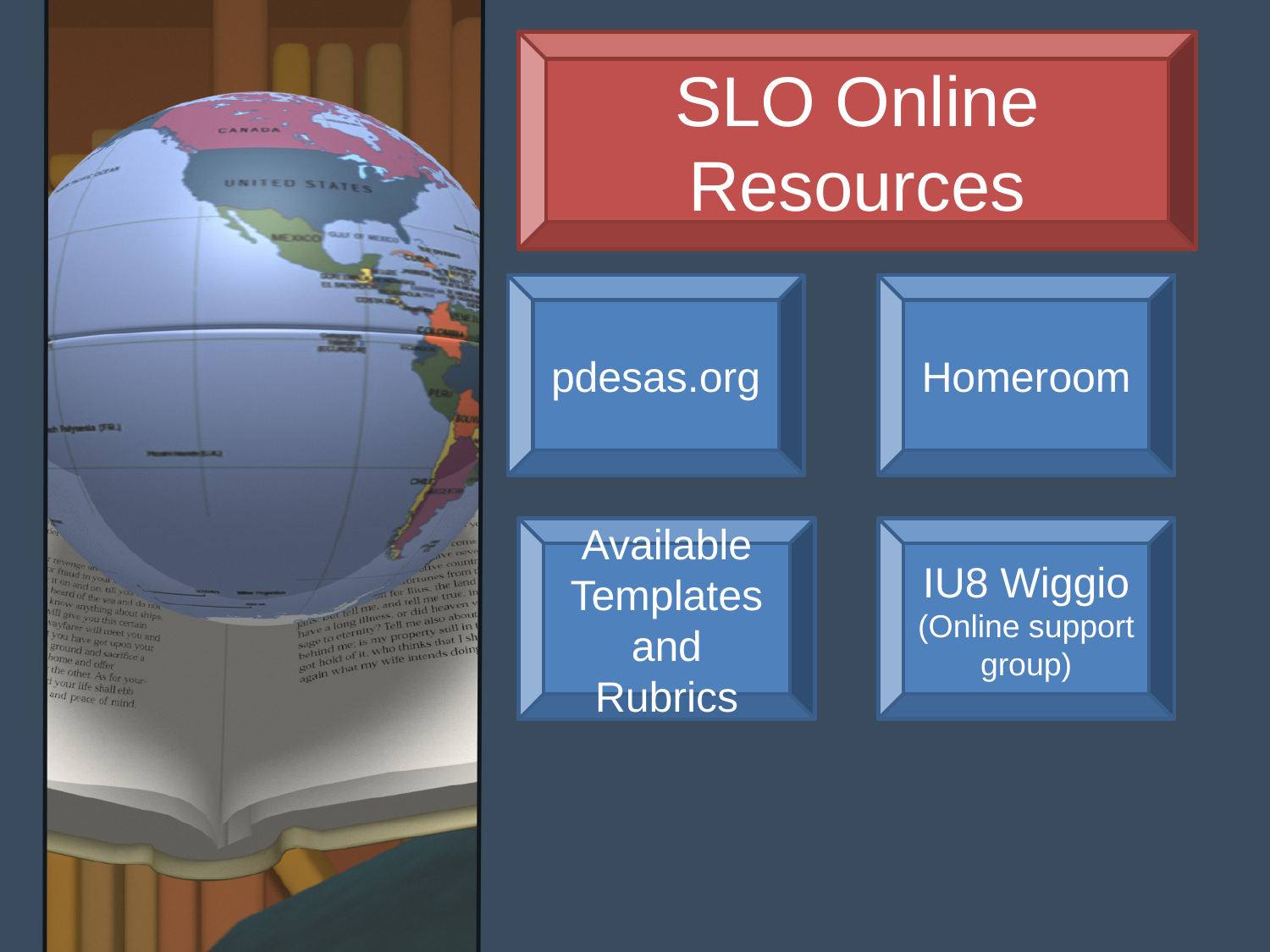

SLO Online Resources
pdesas.org
Homeroom
Available Templates and Rubrics
IU8 Wiggio
(Online support group)